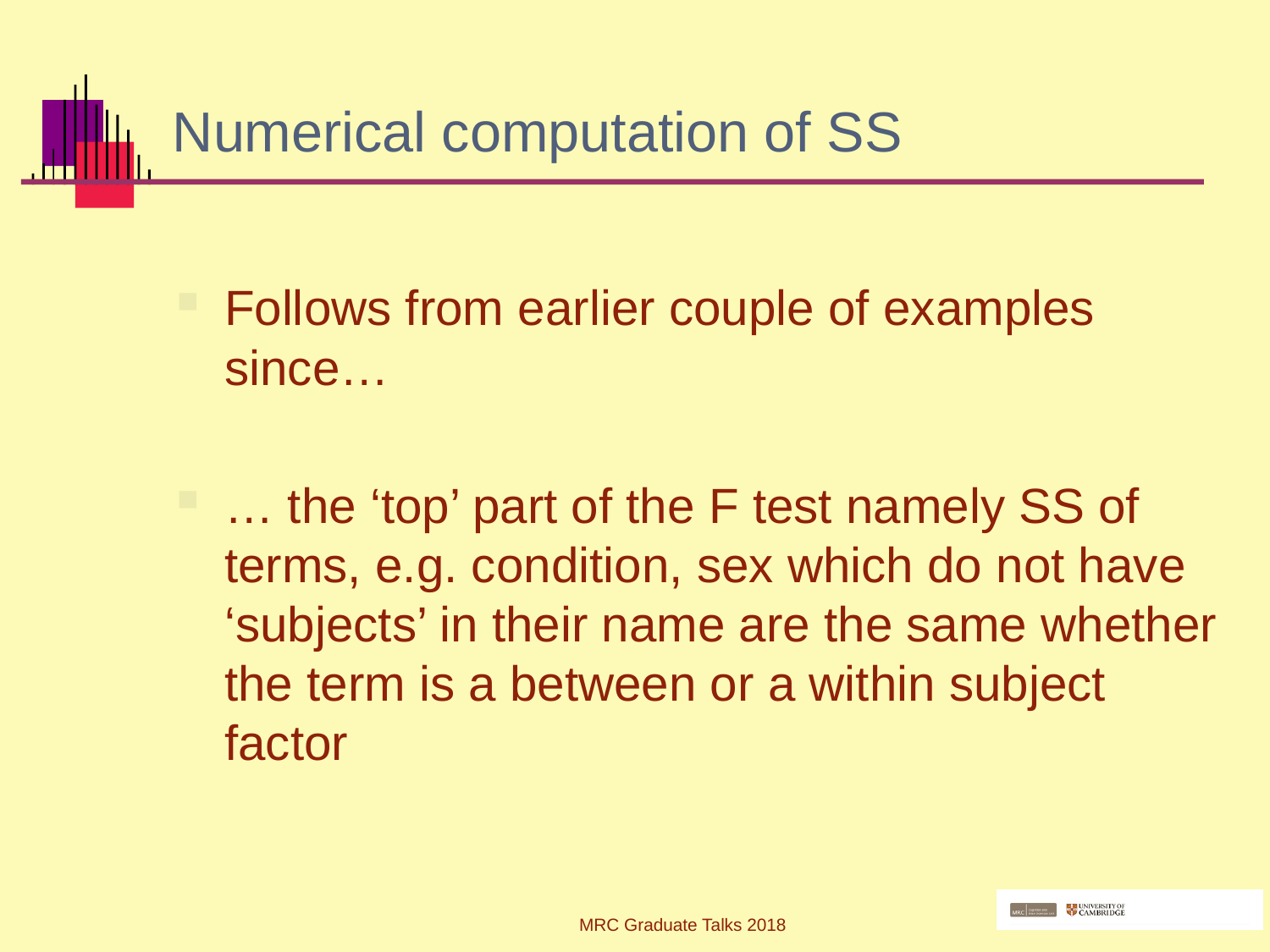

# Numerical computation of SS

Follows from earlier couple of examples since…

… the ‘top’ part of the F test namely SS of terms, e.g. condition, sex which do not have ‘subjects’ in their name are the same whether the term is a between or a within subject factor

MRC Graduate Talks 2018